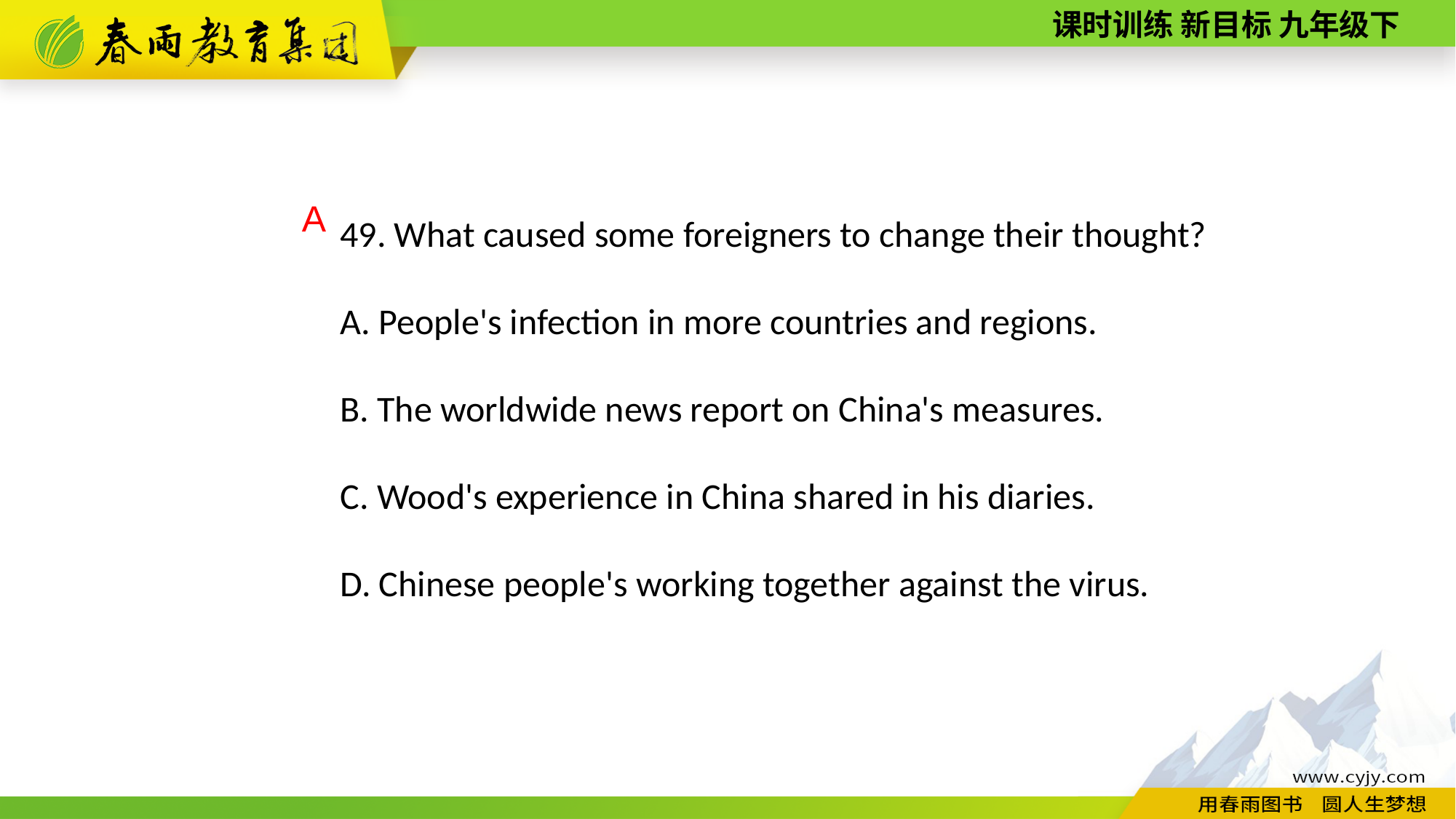

49. What caused some foreigners to change their thought?
A. People's infection in more countries and regions.
B. The worldwide news report on China's measures.
C. Wood's experience in China shared in his diaries.
D. Chinese people's working together against the virus.
 A